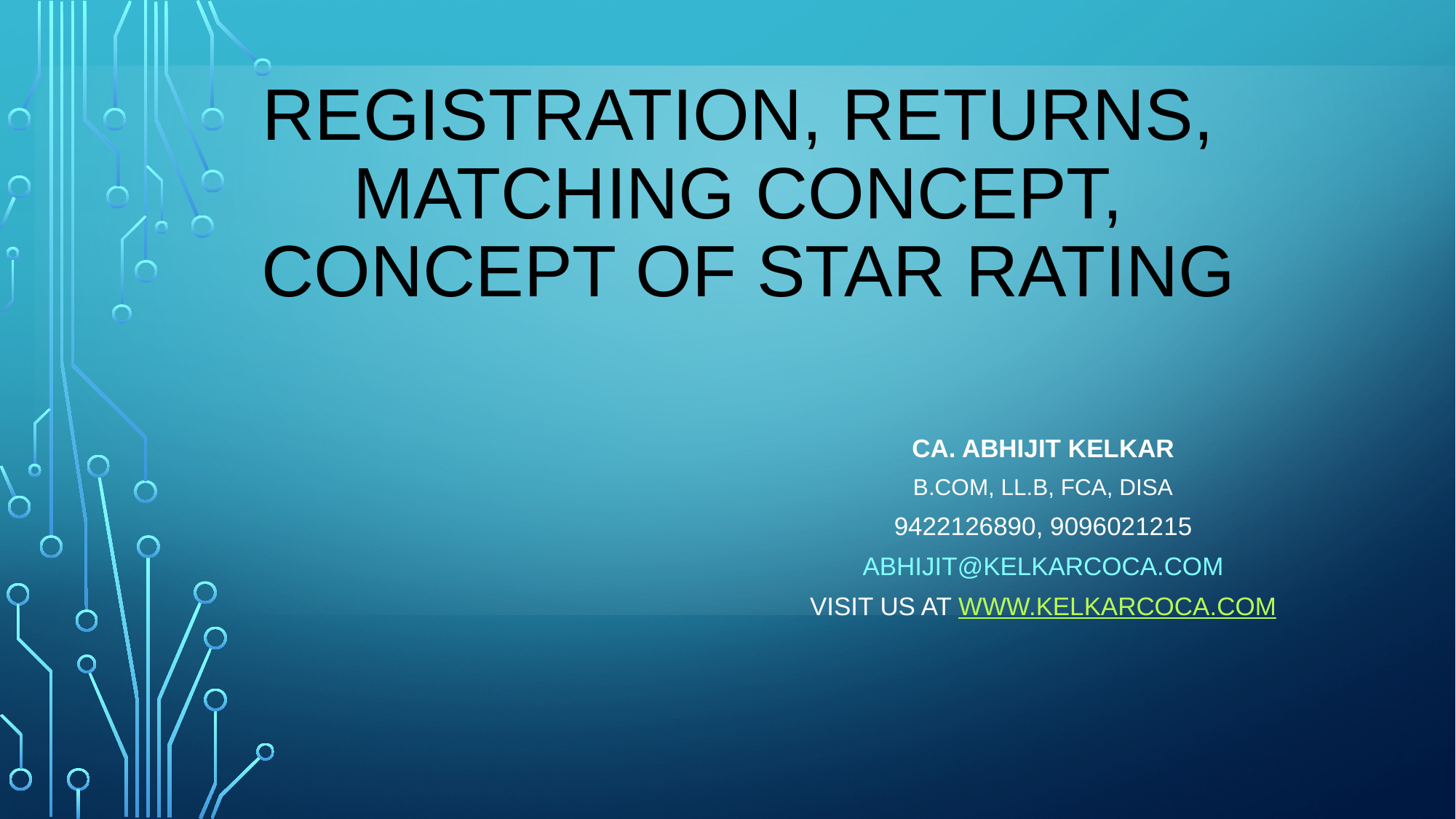

# REGISTRATION, RETURNS, MATCHING CONCEPT, CONCEPT OF STAR RATING
CA. Abhijit Kelkar
B.com, LL.B, FCA, DISA
9422126890, 9096021215
abhijit@kelkarcoca.com
Visit us at www.kelkarcoca.com